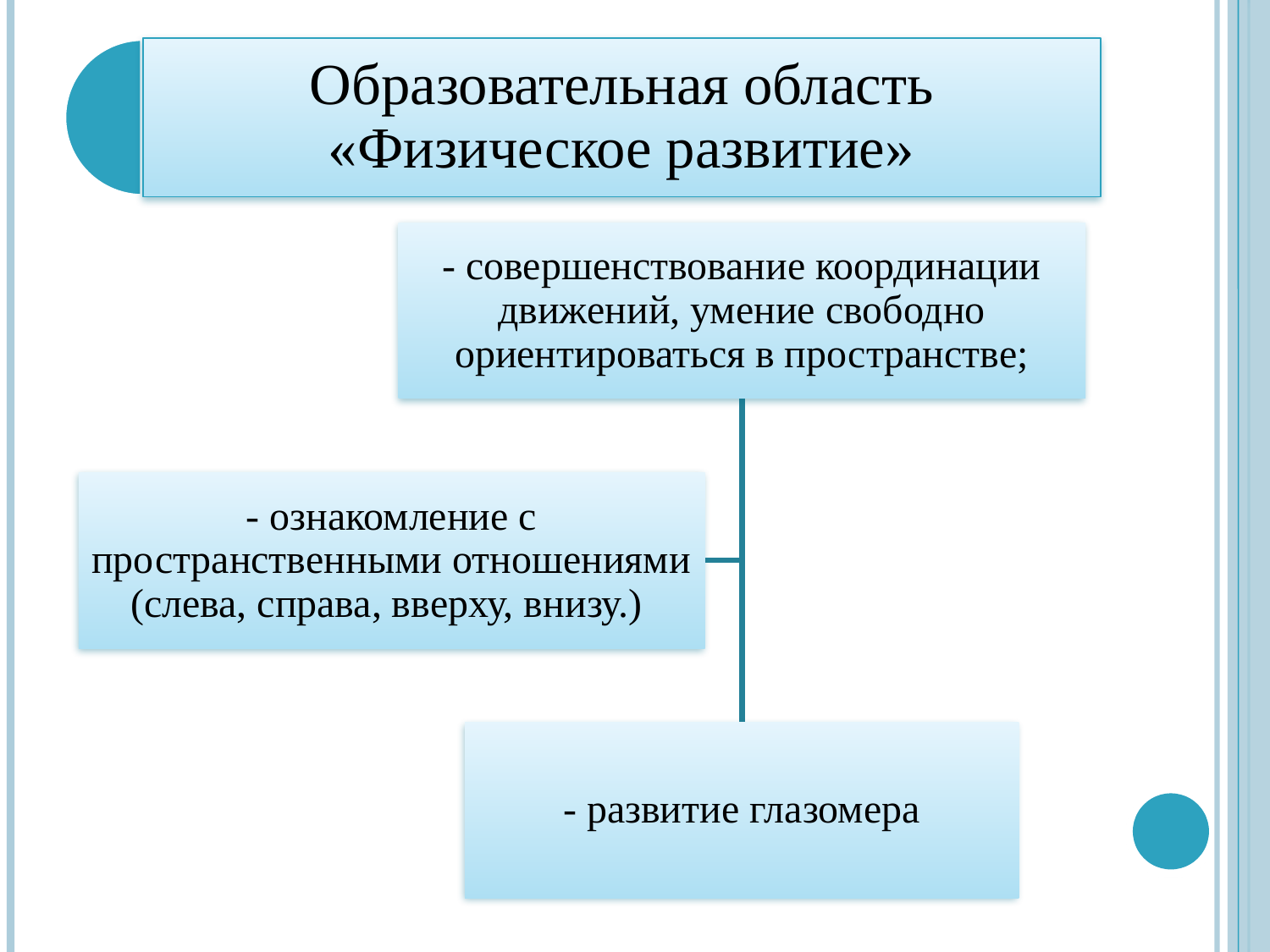

Образовательная область «Физическое развитие»
- совершенствование координации движений, умение свободно ориентироваться в пространстве;
- развитие глазомера
- ознакомление с пространственными отношениями (слева, справа, вверху, внизу.)